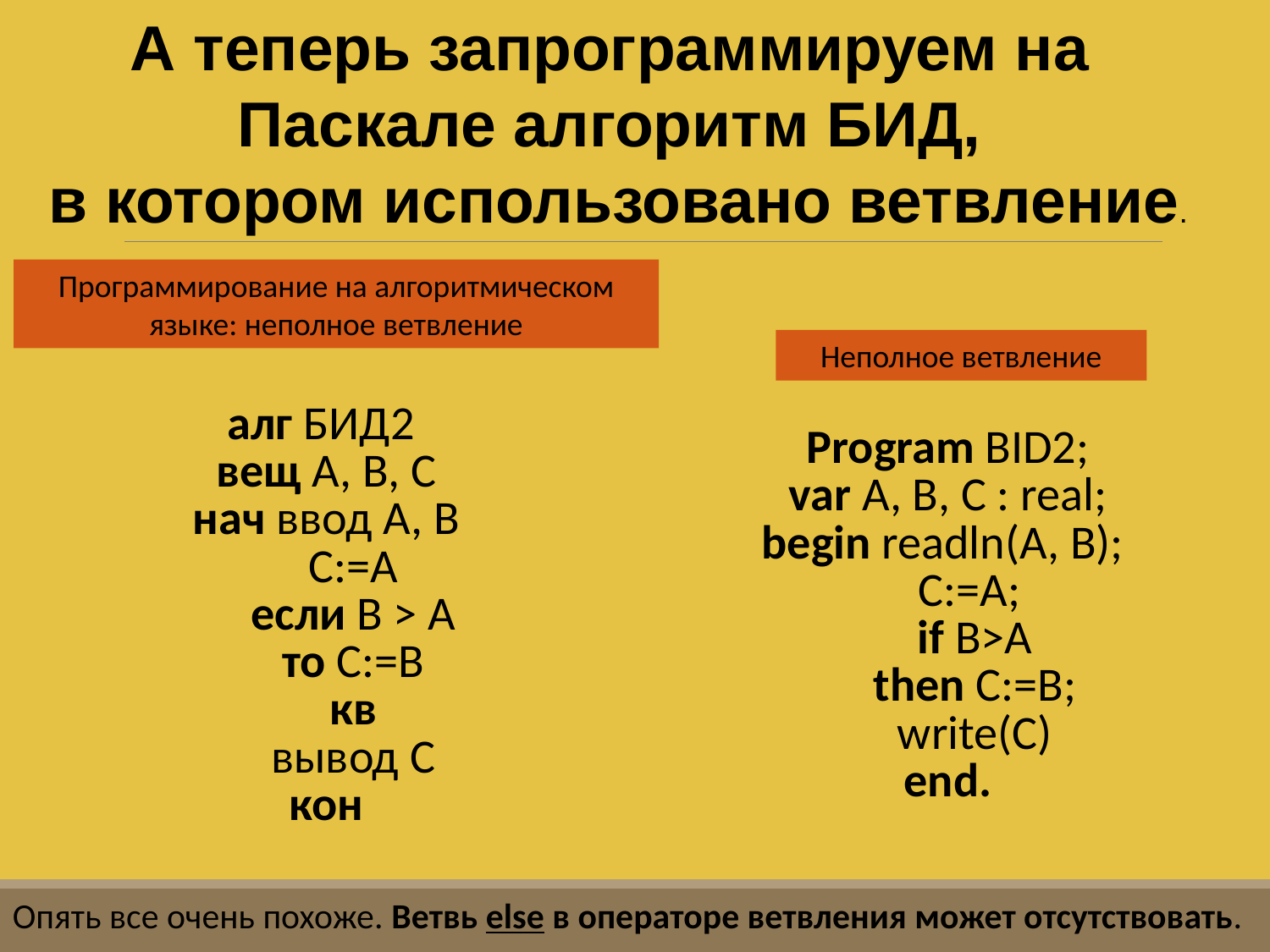

А теперь запрограммируем на
Паскале алгоритм БИД,
в котором использовано ветвление.
Программирование на алгоритмическом языке: неполное ветвление
| алг БИД2 вещ А, В, С нач ввод А, В      С:=А      если В > А      то С:=B      кв      вывод С кон | Program BID2; var А, В, С : real; begin readln(А, В);      С:=А;      if B>A      then C:=B;      write(С) end. |
| --- | --- |
Неполное ветвление
Опять все очень похоже. Ветвь else в операторе ветвления может отсутствовать.